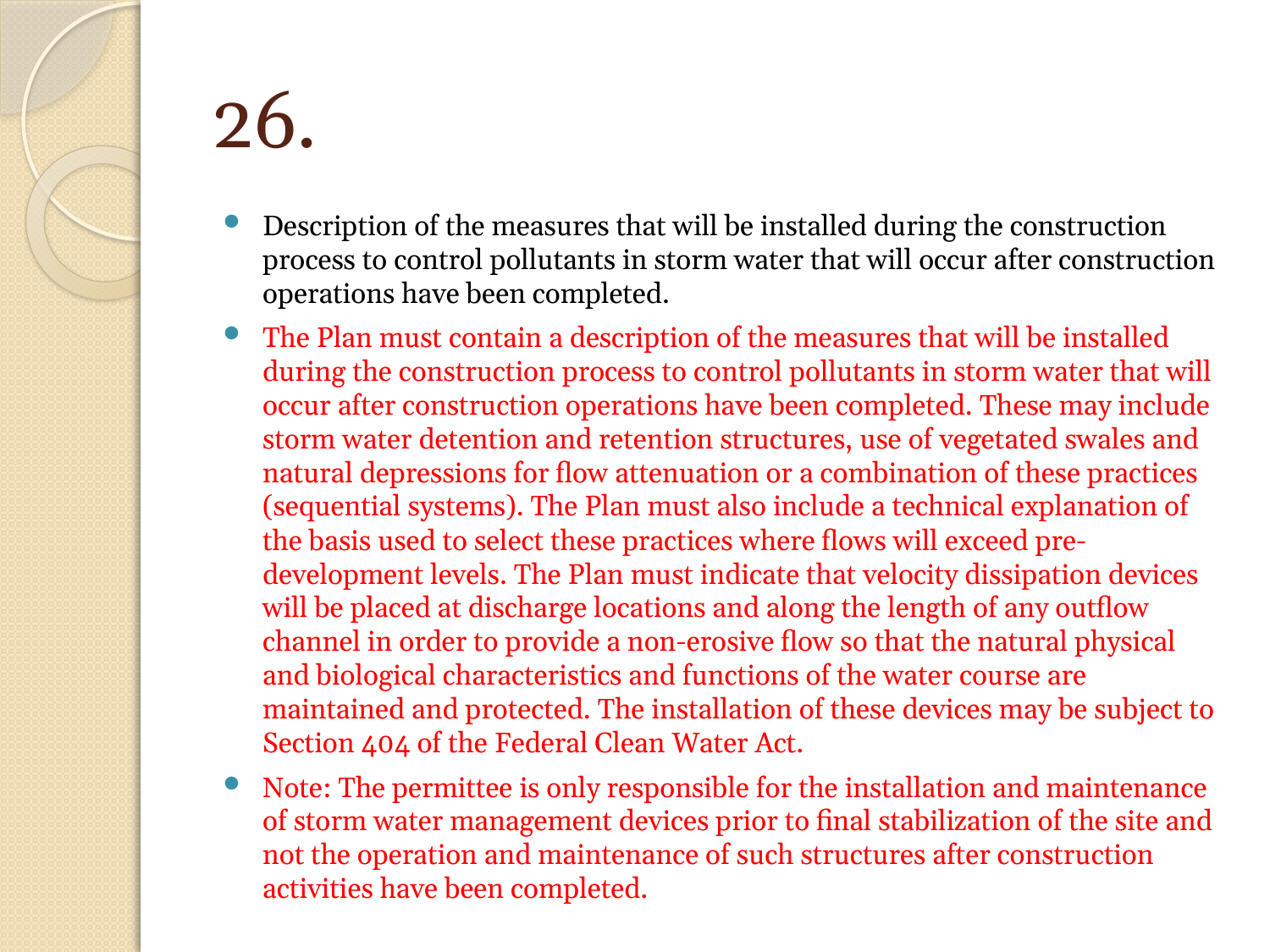

# 26.
Description of the measures that will be installed during the construction process to control pollutants in storm water that will occur after construction operations have been completed.
The Plan must contain a description of the measures that will be installed during the construction process to control pollutants in storm water that will occur after construction operations have been completed. These may include storm water detention and retention structures, use of vegetated swales and natural depressions for flow attenuation or a combination of these practices (sequential systems). The Plan must also include a technical explanation of the basis used to select these practices where flows will exceed pre-development levels. The Plan must indicate that velocity dissipation devices will be placed at discharge locations and along the length of any outflow channel in order to provide a non-erosive flow so that the natural physical and biological characteristics and functions of the water course are maintained and protected. The installation of these devices may be subject to Section 404 of the Federal Clean Water Act.
Note: The permittee is only responsible for the installation and maintenance of storm water management devices prior to final stabilization of the site and not the operation and maintenance of such structures after construction activities have been completed.